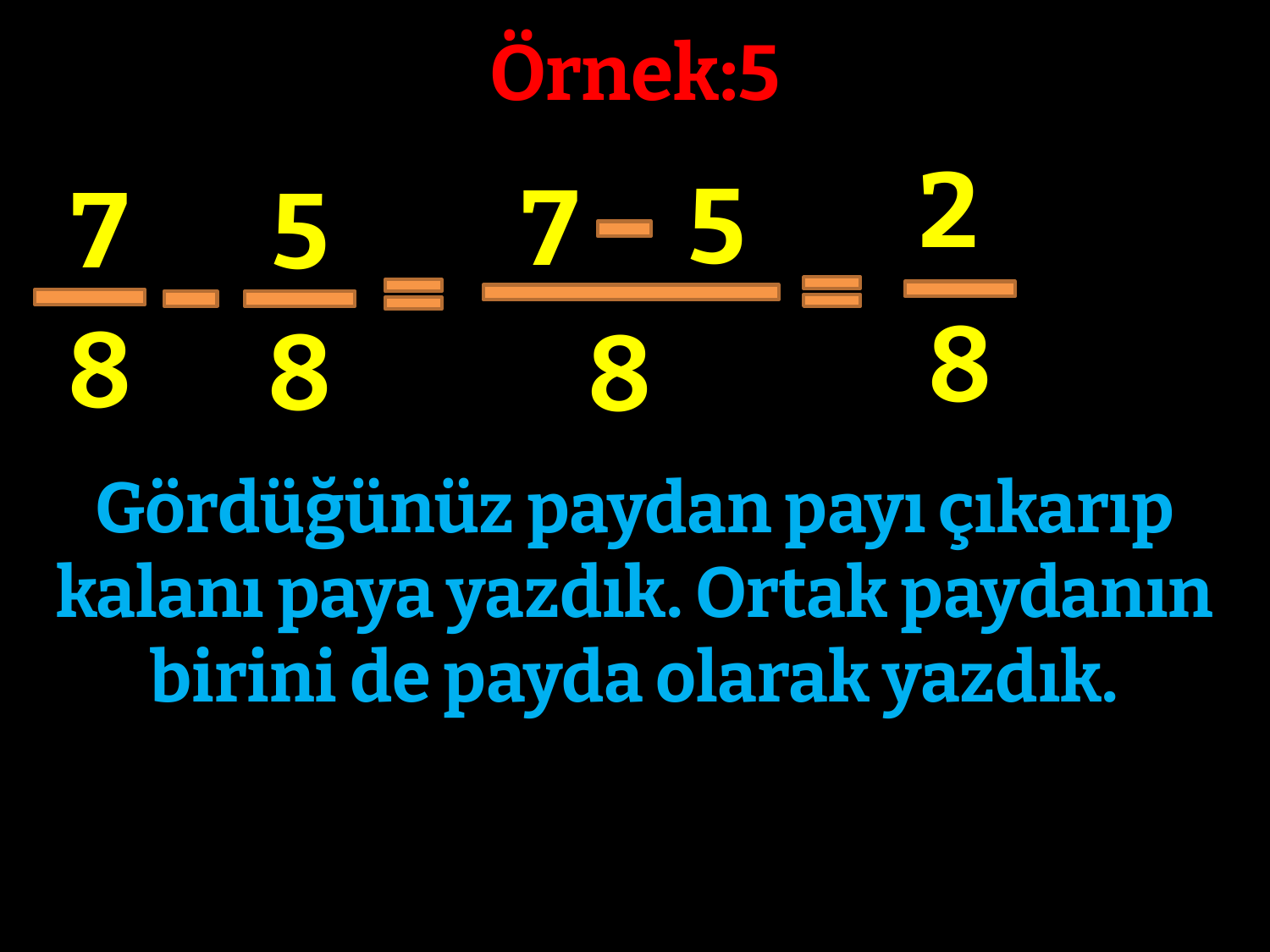

Örnek:5
2
5
7
7
5

8
8
#
8
8
Gördüğünüz paydan payı çıkarıp kalanı paya yazdık. Ortak paydanın birini de payda olarak yazdık.